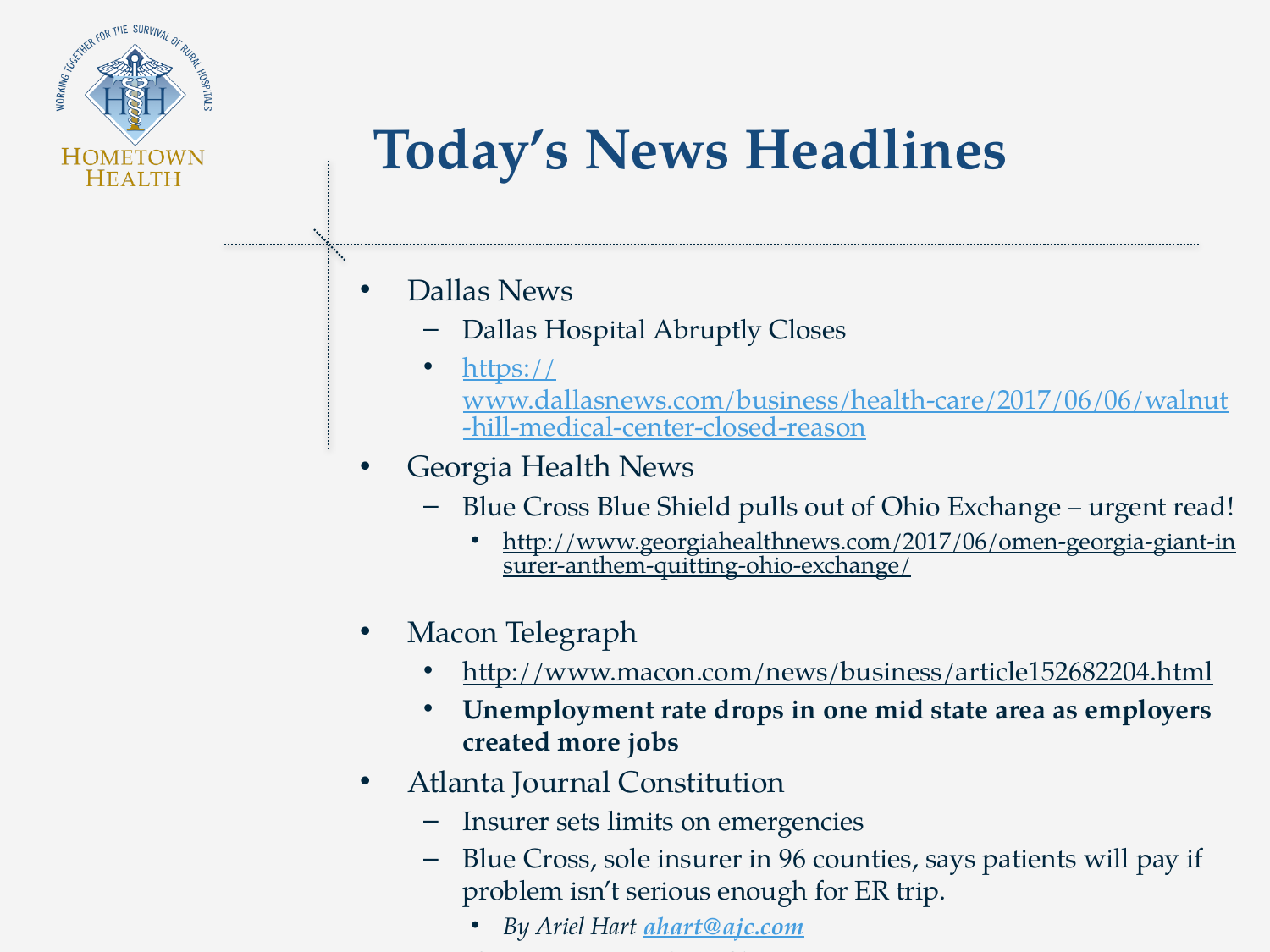

Today’s News Headlines
Dallas News
Dallas Hospital Abruptly Closes
https://www.dallasnews.com/business/health-care/2017/06/06/walnut-hill-medical-center-closed-reason
Georgia Health News
Blue Cross Blue Shield pulls out of Ohio Exchange – urgent read!
http://www.georgiahealthnews.com/2017/06/omen-georgia-giant-insurer-anthem-quitting-ohio-exchange/
Macon Telegraph
http://www.macon.com/news/business/article152682204.html
Unemployment rate drops in one mid state area as employers created more jobs
Atlanta Journal Constitution
Insurer sets limits on emergencies
Blue Cross, sole insurer in 96 counties, says patients will pay if problem isn’t serious enough for ER trip.
By Ariel Hart ahart@ajc.com
IS IT AN EMERGENCY?